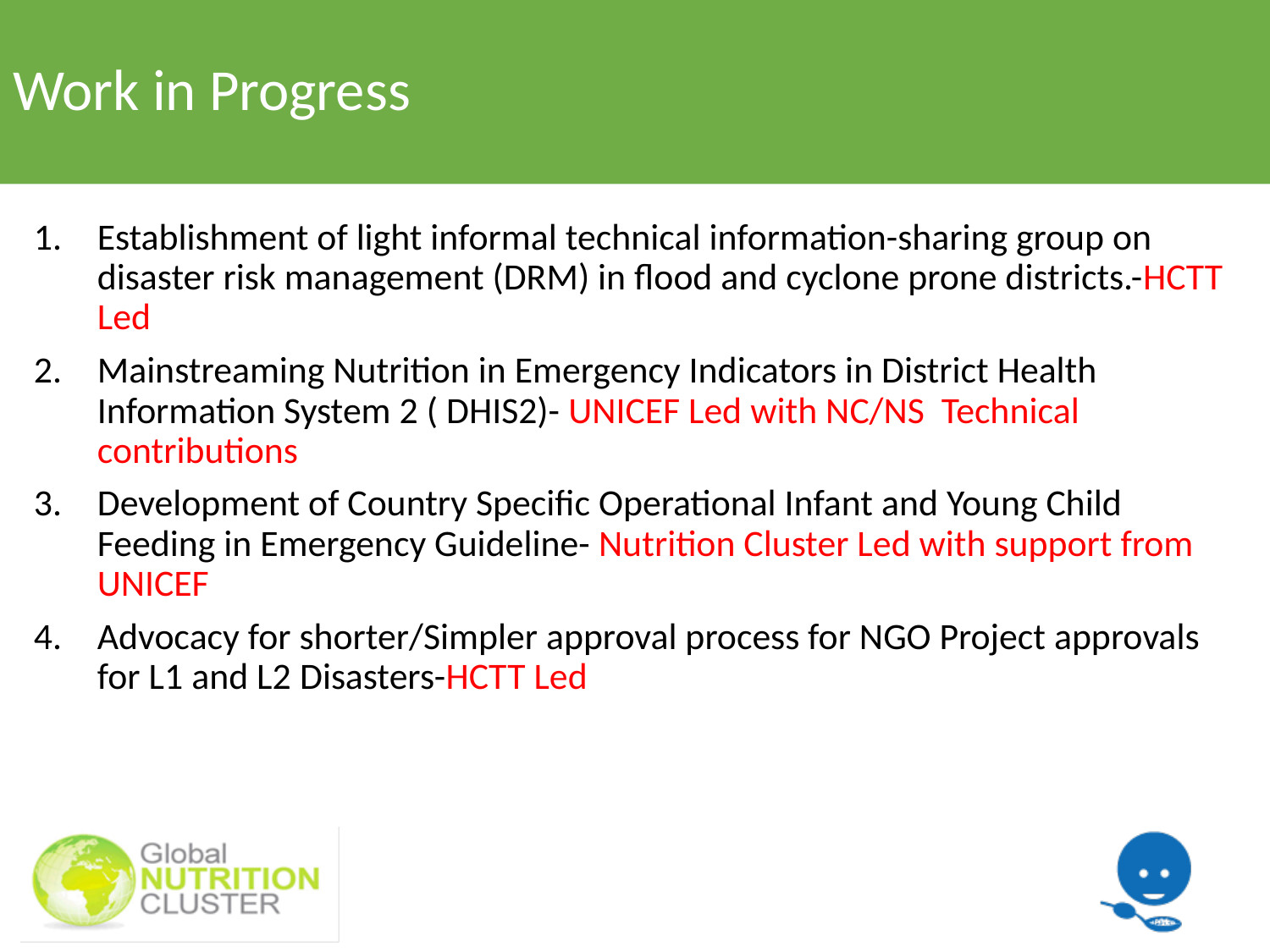

# Work in Progress
Establishment of light informal technical information-sharing group on disaster risk management (DRM) in flood and cyclone prone districts.-HCTT Led
Mainstreaming Nutrition in Emergency Indicators in District Health Information System 2 ( DHIS2)- UNICEF Led with NC/NS  Technical contributions
Development of Country Specific Operational Infant and Young Child Feeding in Emergency Guideline- Nutrition Cluster Led with support from UNICEF
Advocacy for shorter/Simpler approval process for NGO Project approvals for L1 and L2 Disasters-HCTT Led